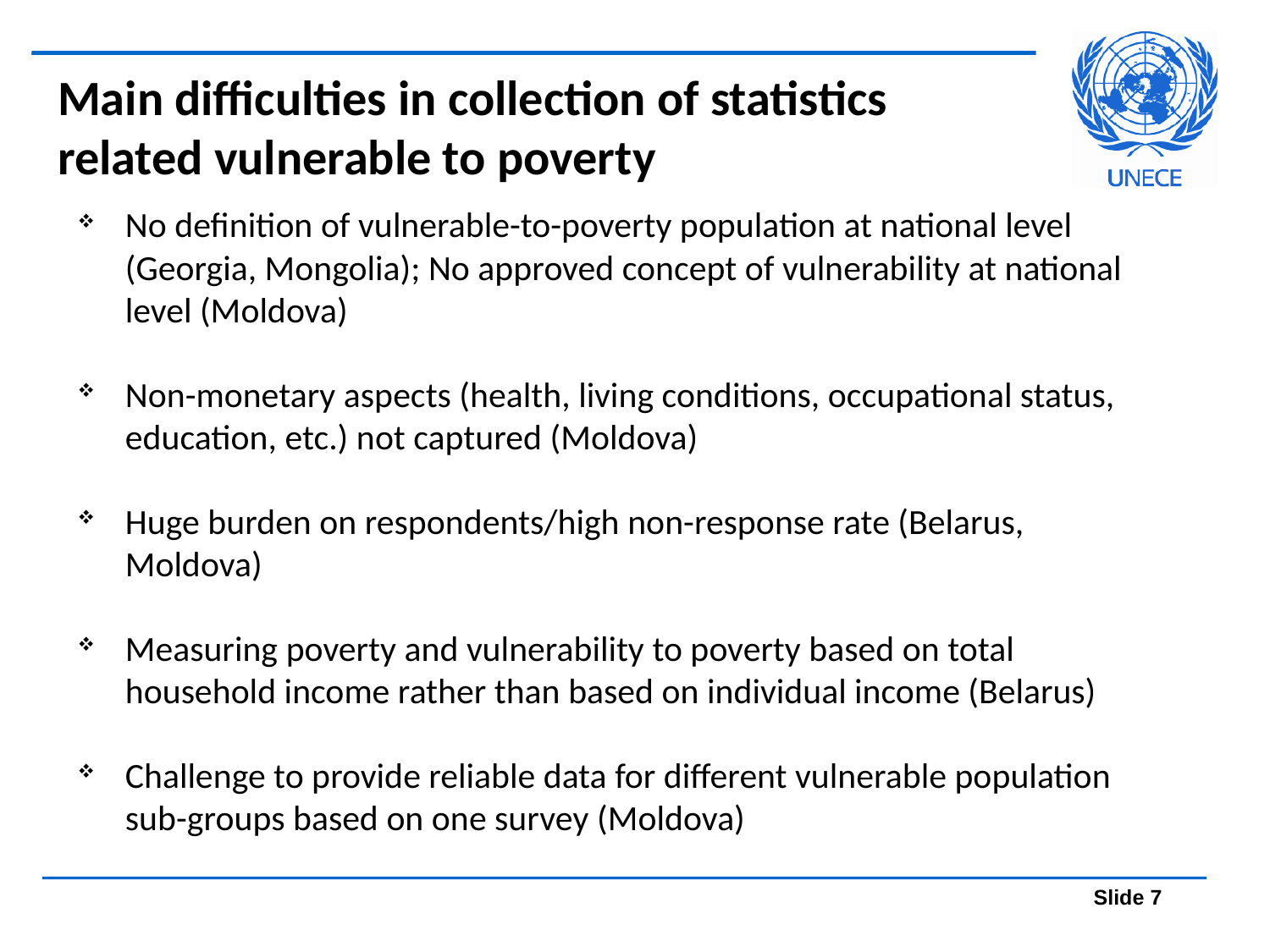

# Main difficulties in collection of statistics related vulnerable to poverty
No definition of vulnerable-to-poverty population at national level (Georgia, Mongolia); No approved concept of vulnerability at national level (Moldova)
Non-monetary aspects (health, living conditions, occupational status, education, etc.) not captured (Moldova)
Huge burden on respondents/high non-response rate (Belarus, Moldova)
Measuring poverty and vulnerability to poverty based on total household income rather than based on individual income (Belarus)
Challenge to provide reliable data for different vulnerable population sub-groups based on one survey (Moldova)